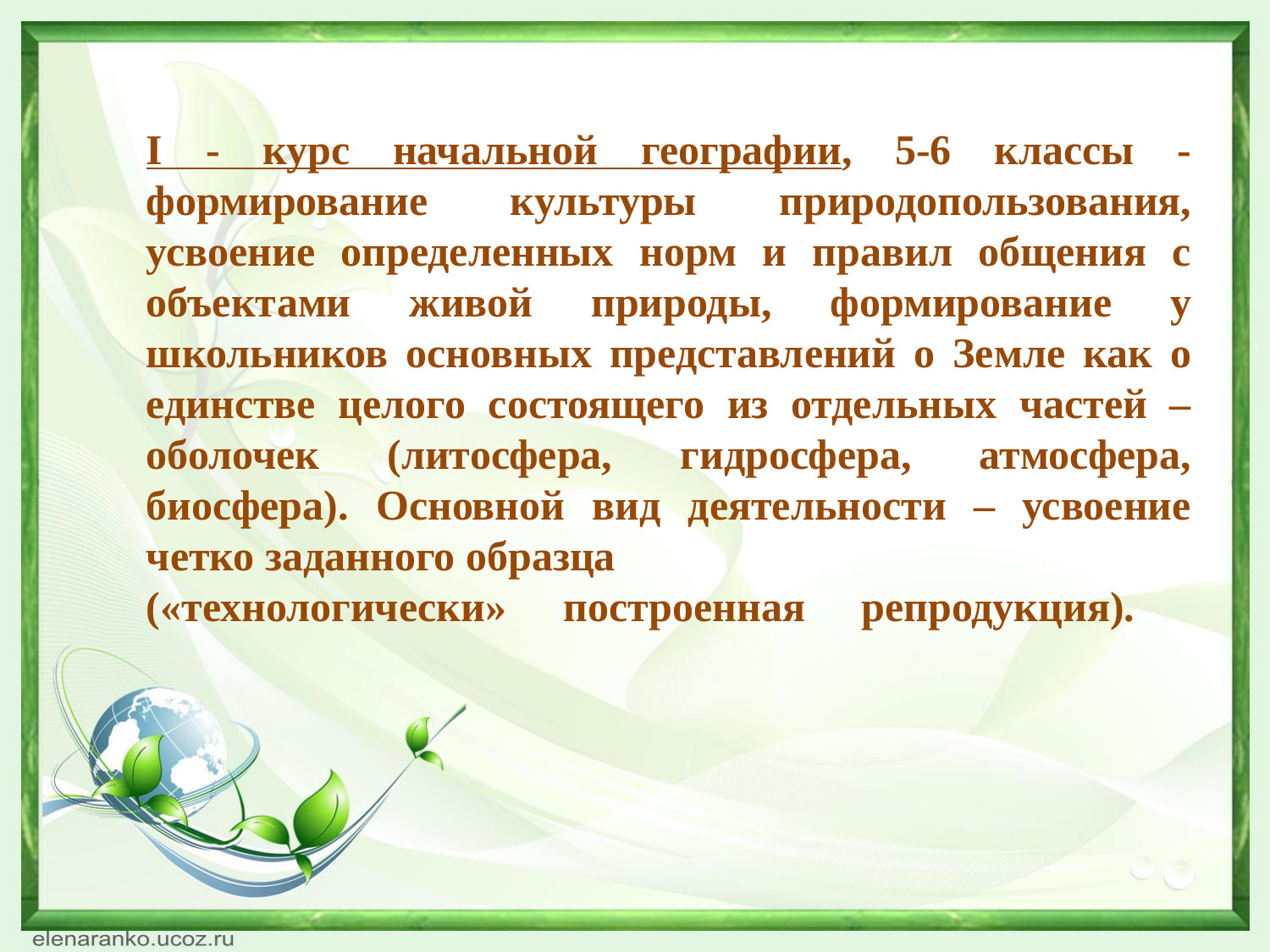

I - курс начальной географии, 5-6 классы - формирование культуры природопользования, усвоение определенных норм и правил общения с объектами живой природы, формирование у школьников основных представлений о Земле как о единстве целого состоящего из отдельных частей – оболочек (литосфера, гидросфера, атмосфера, биосфера). Основной вид деятельности – усвоение четко заданного образца
(«технологически» построенная репродукция).